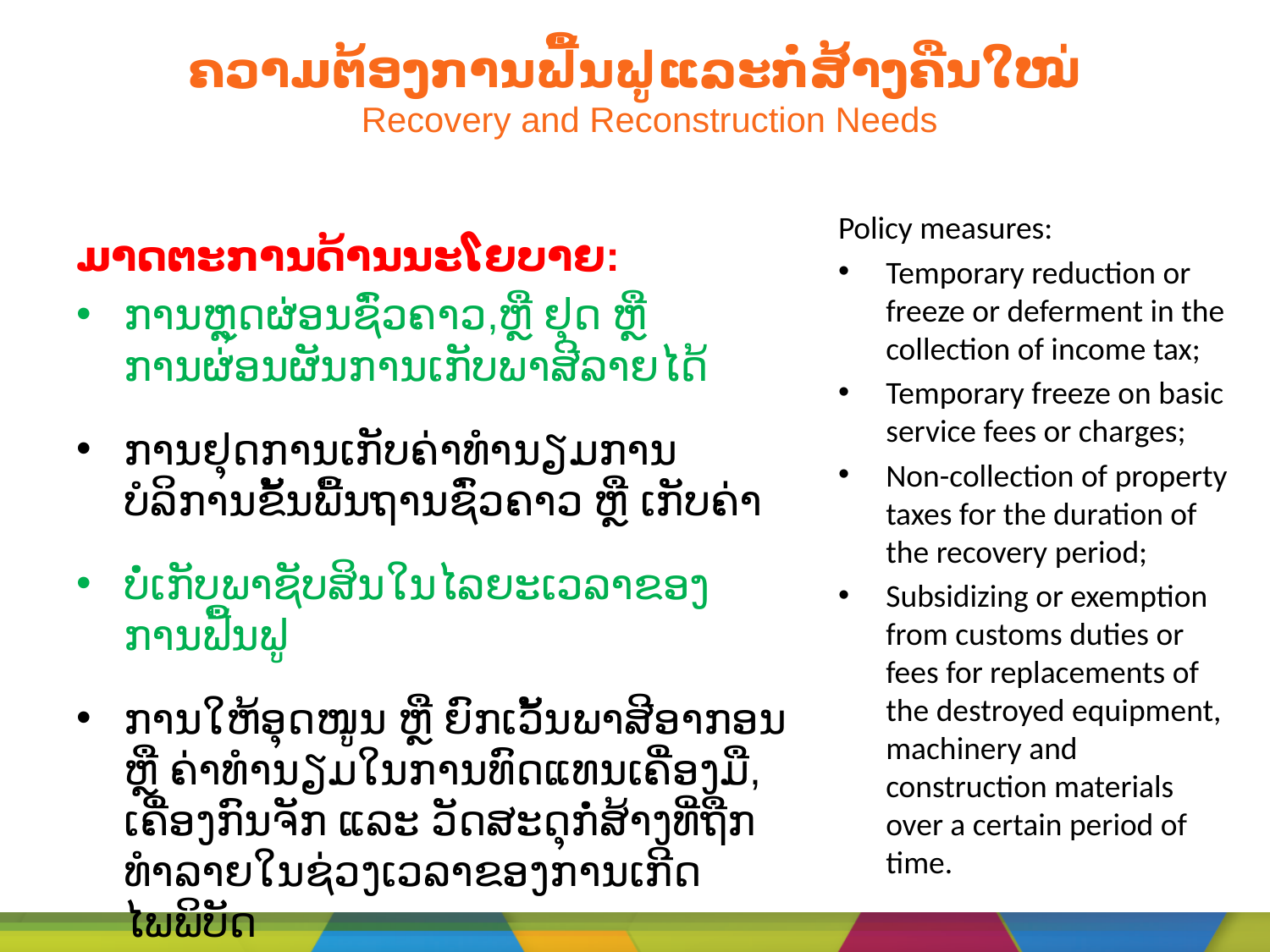

# ຄວາມຕ້ອງການຟື້ນຟູແລະກໍ່ສ້າງຄືນໃໝ່ Recovery and Reconstruction Needs
Policy measures:
Temporary reduction or freeze or deferment in the collection of income tax;
Temporary freeze on basic service fees or charges;
Non-collection of property taxes for the duration of the recovery period;
Subsidizing or exemption from customs duties or fees for replacements of the destroyed equipment, machinery and construction materials over a certain period of time.

ມາດຕະການດ້ານນະໂຍບາຍ:
ການຫຼຸດຜ່ອນຊົ່ວຄາວ,ຫຼື ຢຸດ ຫຼື ການຜ່ອນຜັນການເກັບພາສີລາຍໄດ້

ການຢຸດການເກັບຄ່າທຳນຽມການບໍລິການຂັ້ນພື້ນຖານຊົ່ວຄາວ ຫຼື ເກັບຄ່າ

ບໍ່ເກັບພາຊັບສິນໃນໄລຍະເວລາຂອງການຟື້ນຟູ

ການໃຫ້ອຸດໜູນ ຫຼື ຍົກເວັ້ນພາສີອາກອນ ຫຼື ຄ່າທຳນຽມໃນການທົດແທນເຄື່ອງມື, ເຄື່ອງກົນຈັກ ແລະ ວັດສະດຸກໍ່ສ້າງທີ່ຖືກທຳລາຍໃນຊ່ວງເວລາຂອງການເກີດໄພພິບັດ